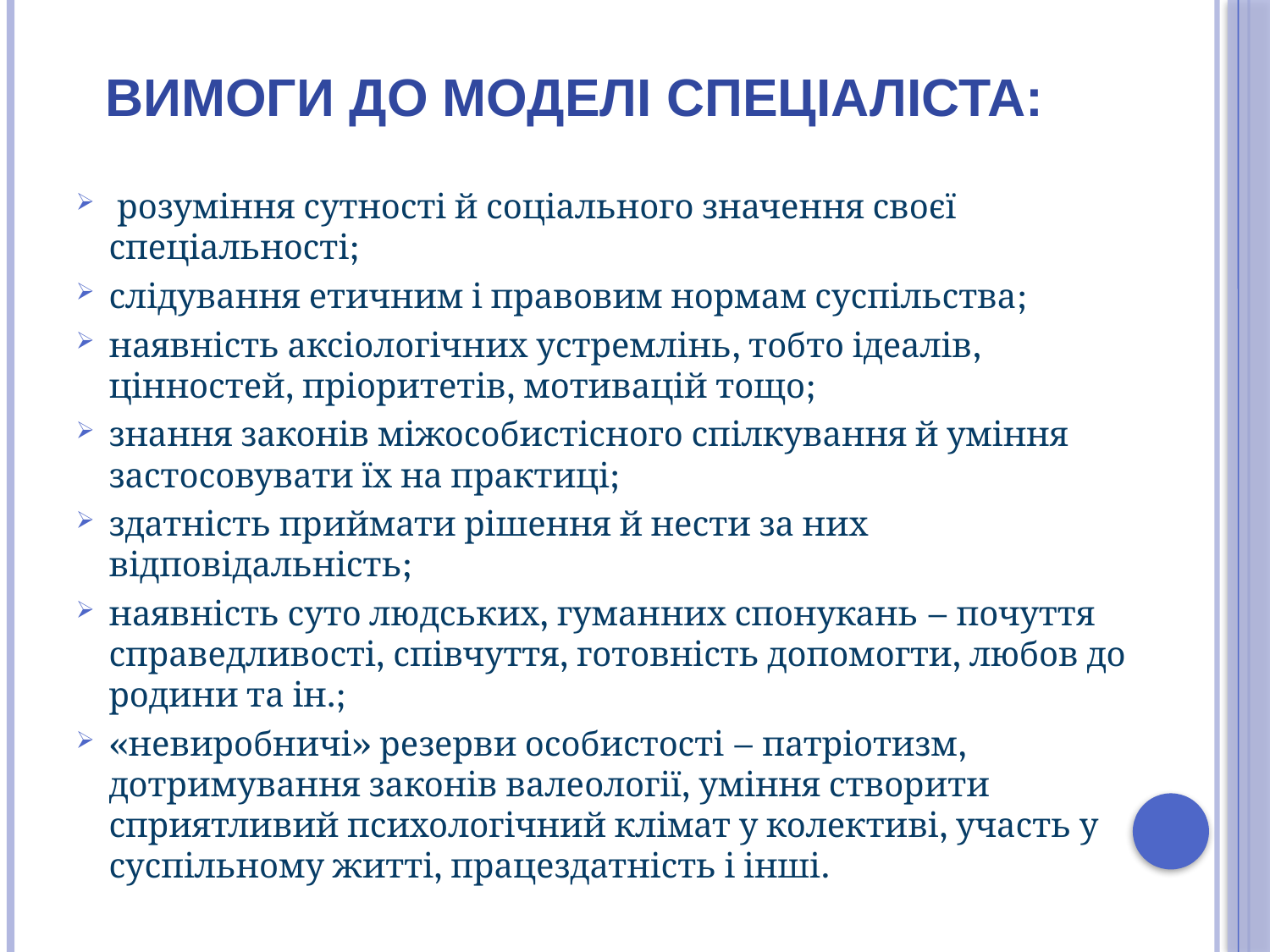

# вимоги до моделі спеціаліста:
 розуміння сутності й соціального значення своєї спеціальності;
слідування етичним і правовим нормам суспільства;
наявність аксіологічних устремлінь, тобто ідеалів, цінностей, пріоритетів, мотивацій тощо;
знання законів міжособистісного спілкування й уміння застосовувати їх на практиці;
здатність приймати рішення й нести за них відповідальність;
наявність суто людських, гуманних спонукань – почуття справедливості, співчуття, готовність допомогти, любов до родини та ін.;
«невиробничі» резерви особистості – патріотизм, дотримування законів валеології, уміння створити сприятливий психологічний клімат у колективі, участь у суспільному житті, працездатність і інші.